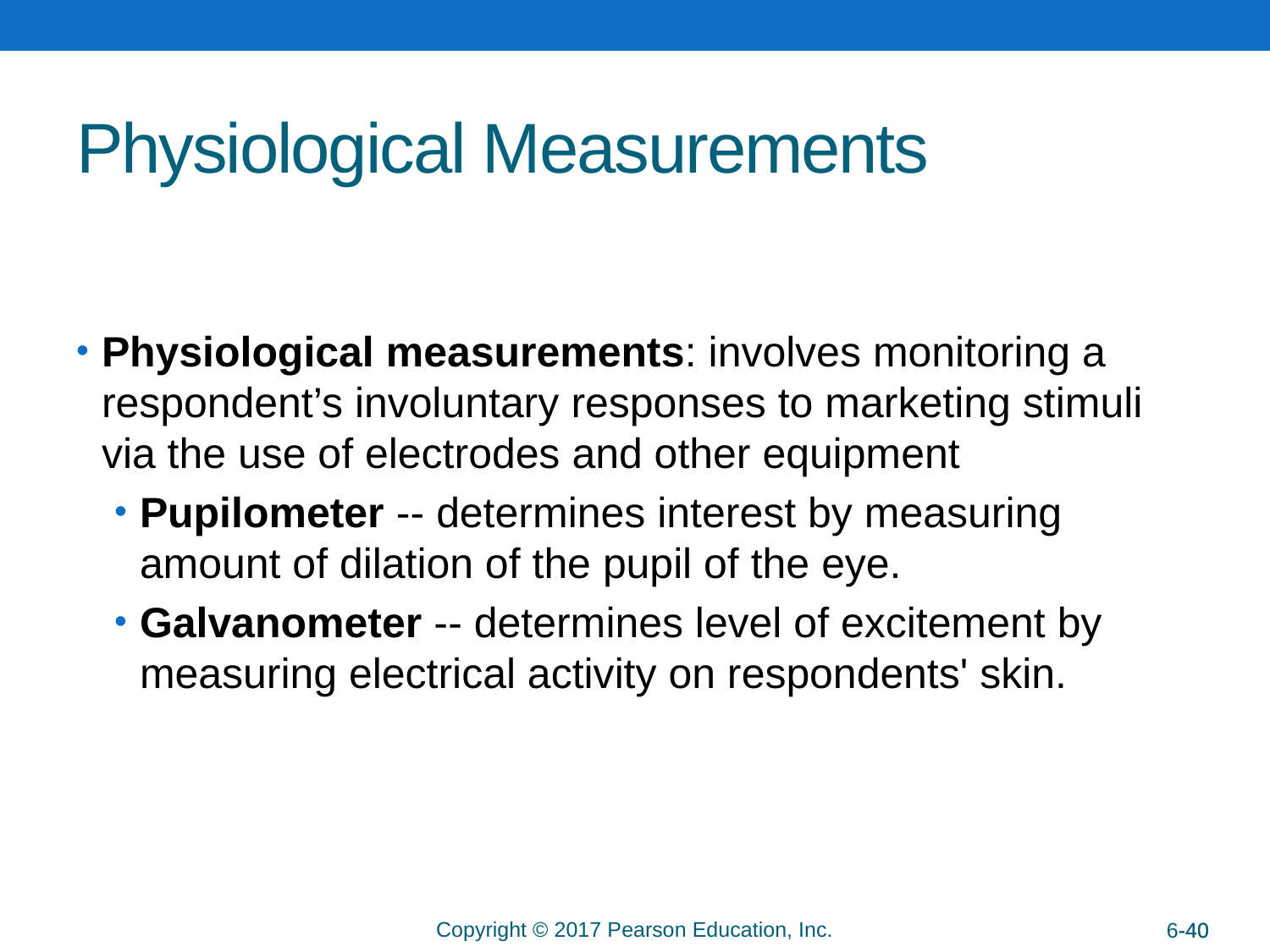

# Physiological Measurements
Physiological measurements: involves monitoring a respondent’s involuntary responses to marketing stimuli via the use of electrodes and other equipment
Pupilometer -- determines interest by measuring amount of dilation of the pupil of the eye.
Galvanometer -- determines level of excitement by measuring electrical activity on respondents' skin.